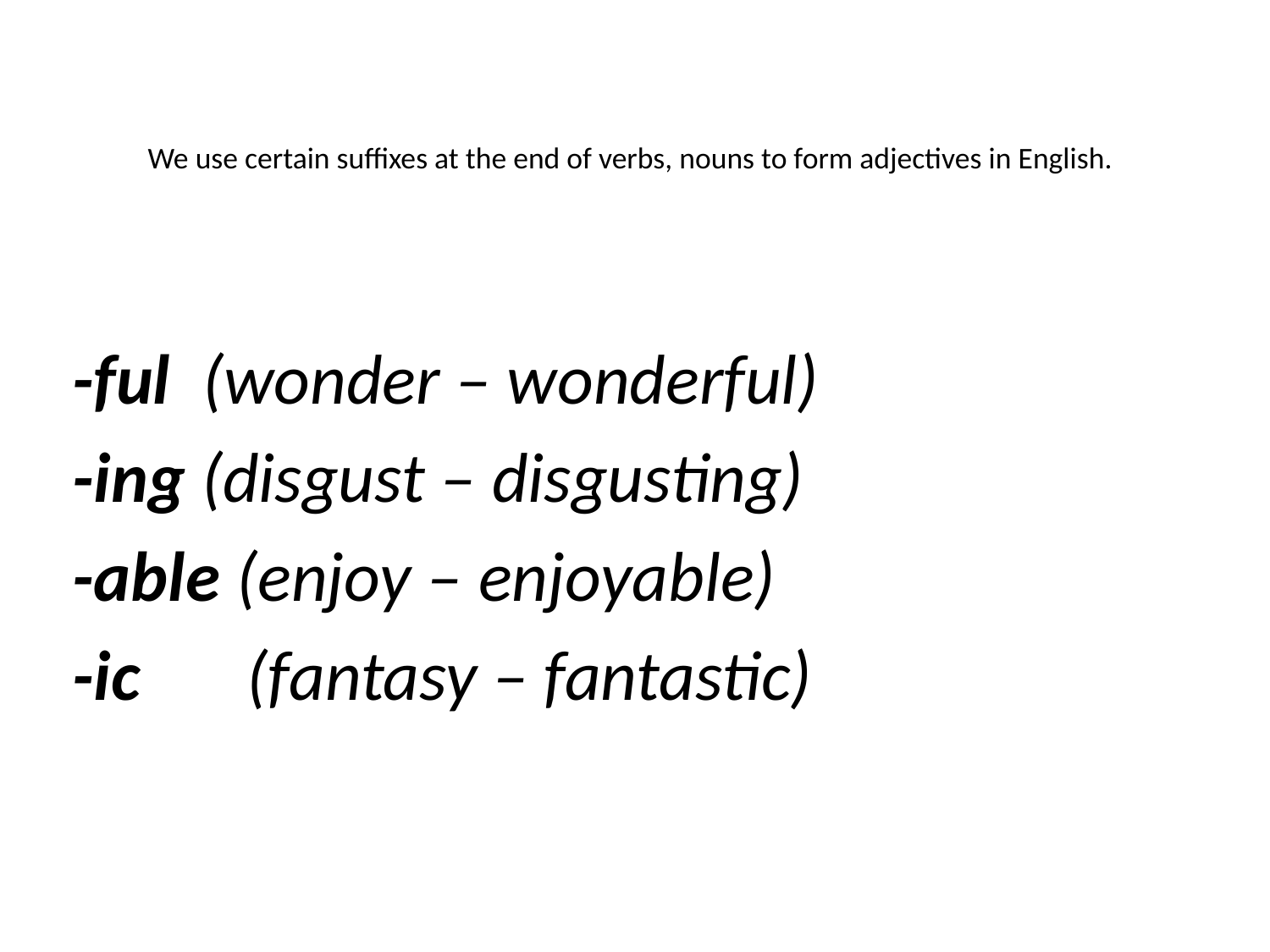

# We use certain suffixes at the end of verbs, nouns to form adjectives in English.
-ful  (wonder – wonderful)
-ing (disgust – disgusting)
-able (enjoy – enjoyable)
-ic 	(fantasy – fantastic)